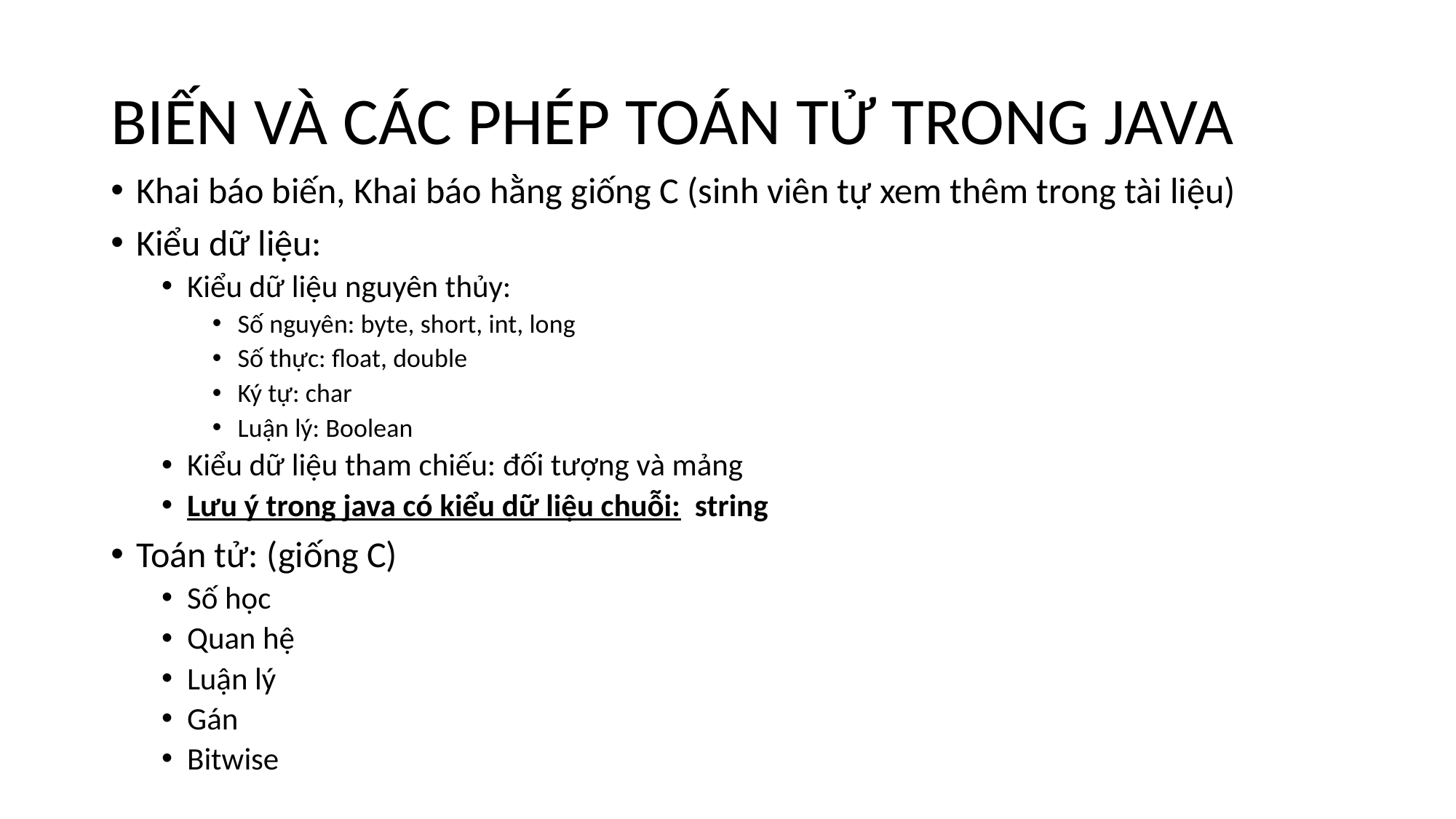

# BIẾN VÀ CÁC PHÉP TOÁN TỬ TRONG JAVA
Khai báo biến, Khai báo hằng giống C (sinh viên tự xem thêm trong tài liệu)
Kiểu dữ liệu:
Kiểu dữ liệu nguyên thủy:
Số nguyên: byte, short, int, long
Số thực: float, double
Ký tự: char
Luận lý: Boolean
Kiểu dữ liệu tham chiếu: đối tượng và mảng
Lưu ý trong java có kiểu dữ liệu chuỗi:  string
Toán tử: (giống C)
Số học
Quan hệ
Luận lý
Gán
Bitwise